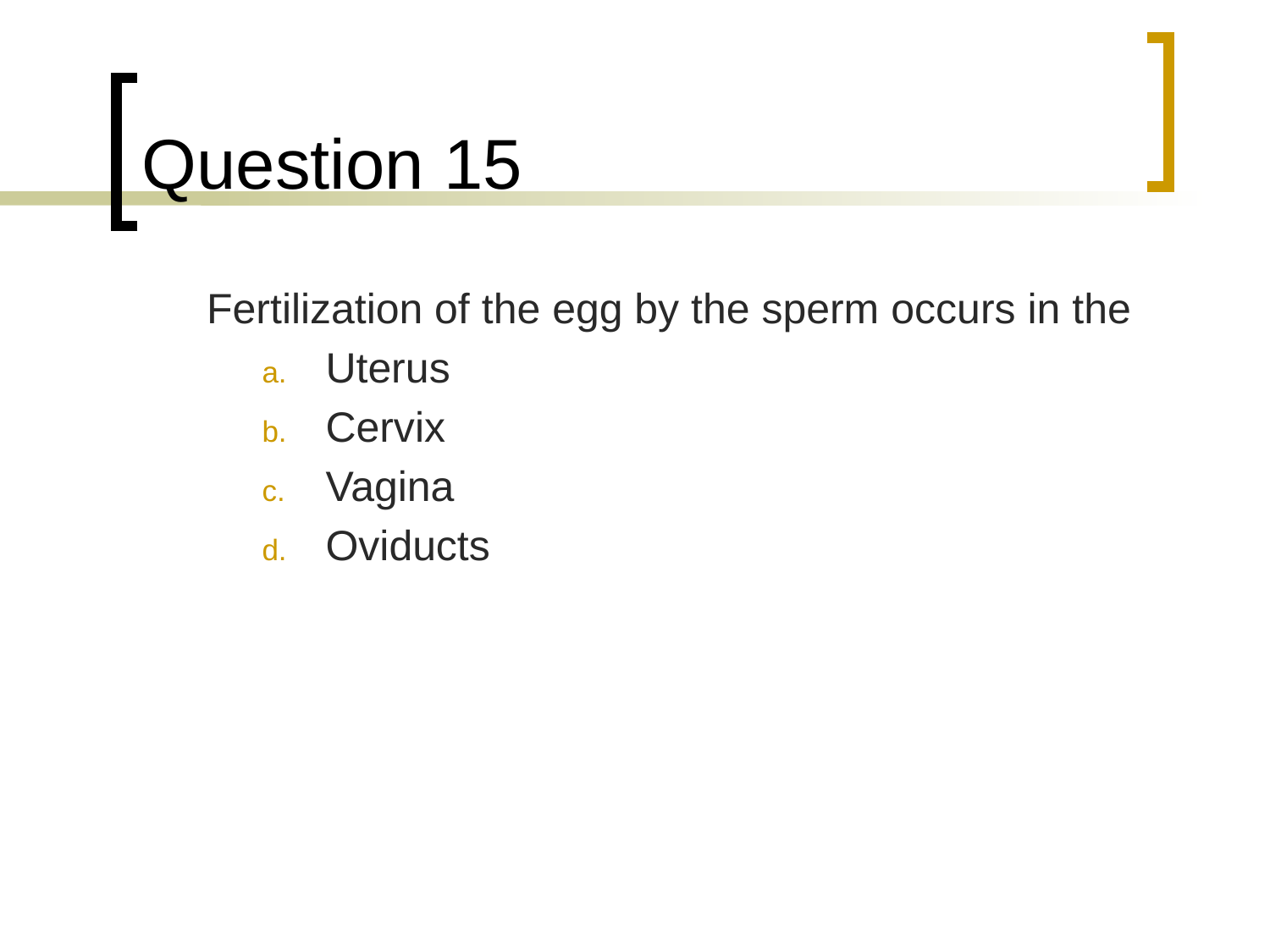

# Question 15
	Fertilization of the egg by the sperm occurs in the
Uterus
Cervix
Vagina
Oviducts